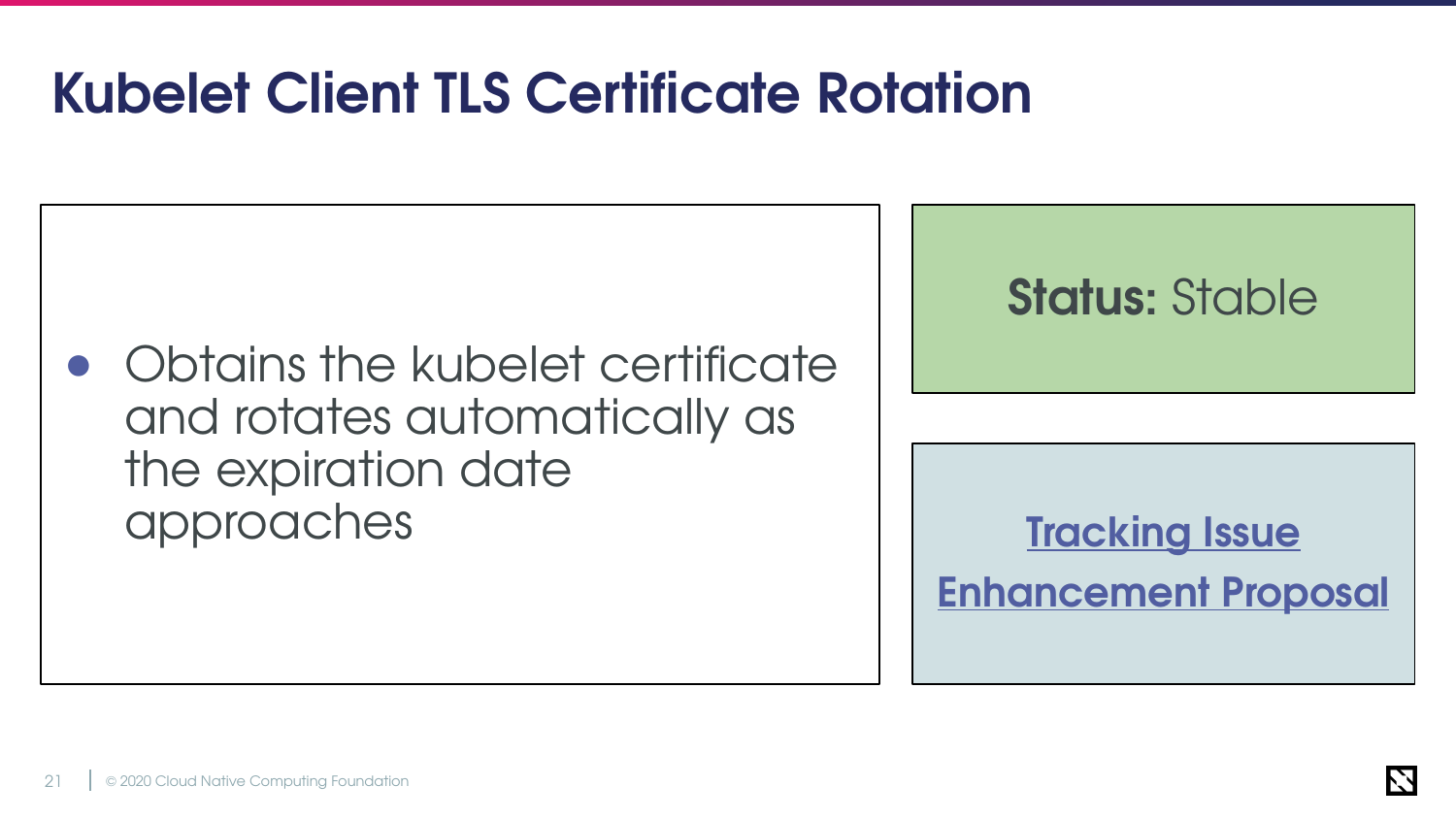

# Kubelet Client TLS Certificate Rotation
Obtains the kubelet certificate and rotates automatically as the expiration date approaches
Status: Stable
Tracking Issue
Enhancement Proposal